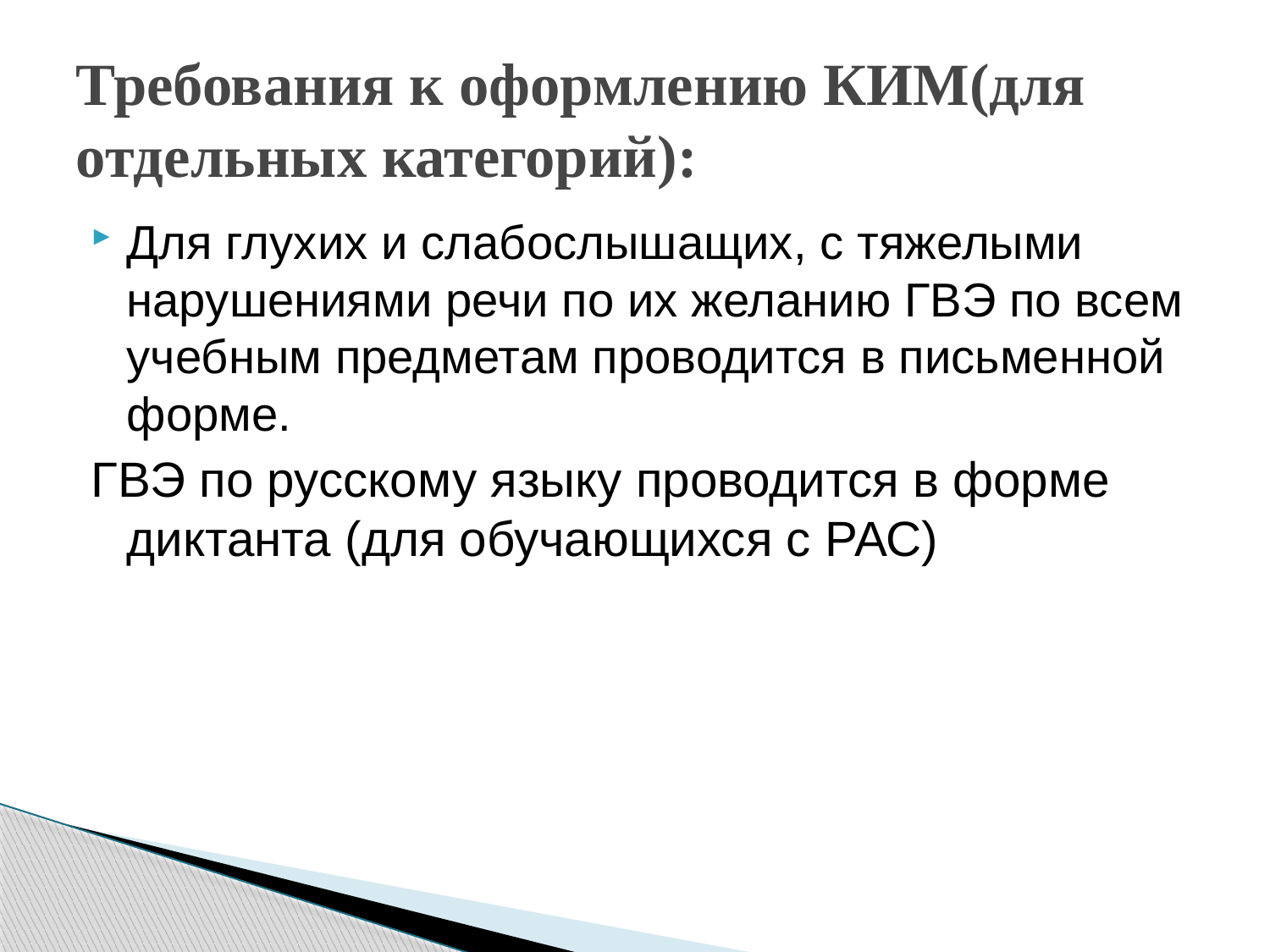

# Требования к оформлению КИМ(для отдельных категорий):
Для глухих и слабослышащих, с тяжелыми нарушениями речи по их желанию ГВЭ по всем учебным предметам проводится в письменной форме.
ГВЭ по русскому языку проводится в форме диктанта (для обучающихся с РАС)